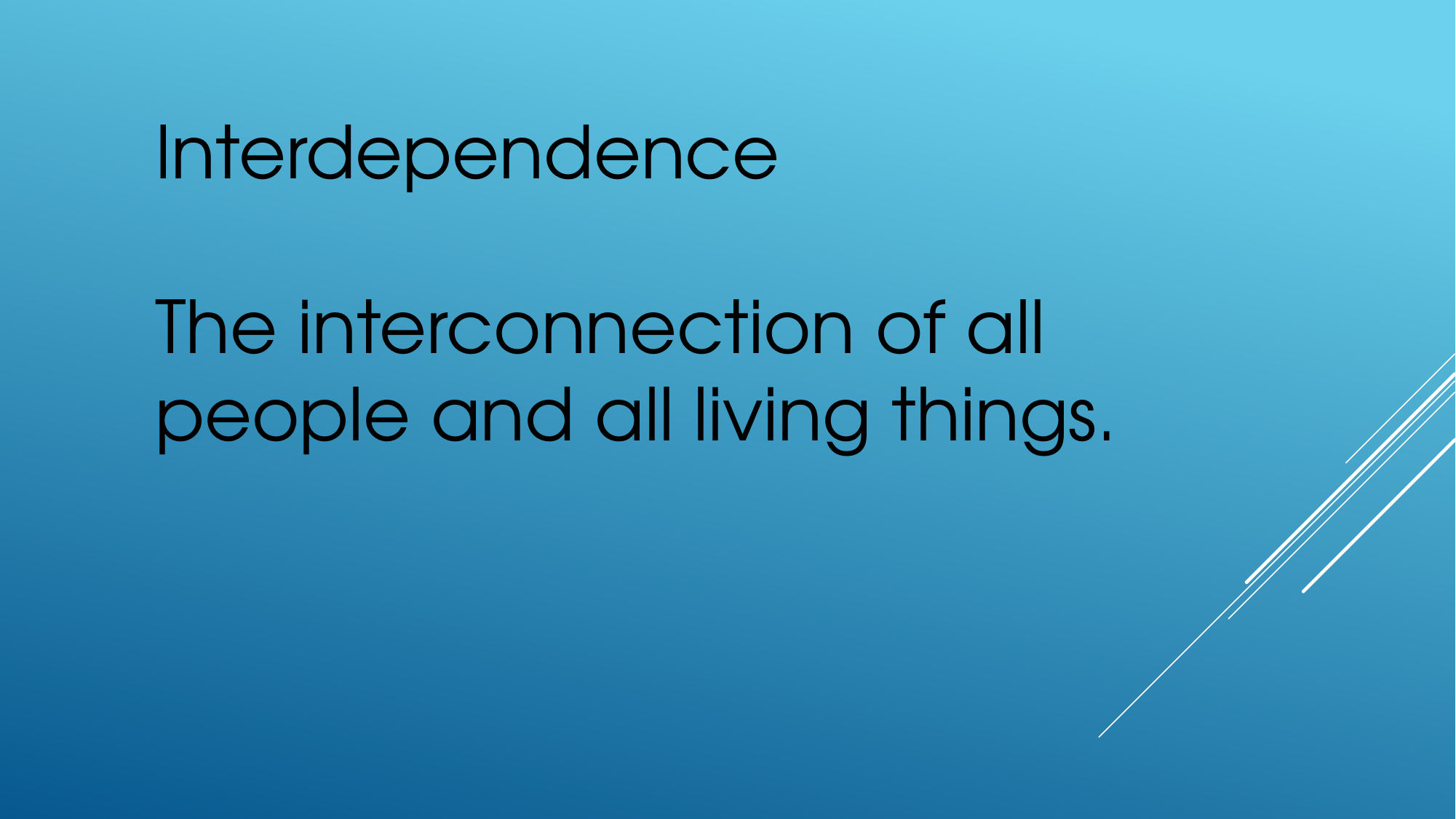

Interdependence

The interconnection of all people and all living things.